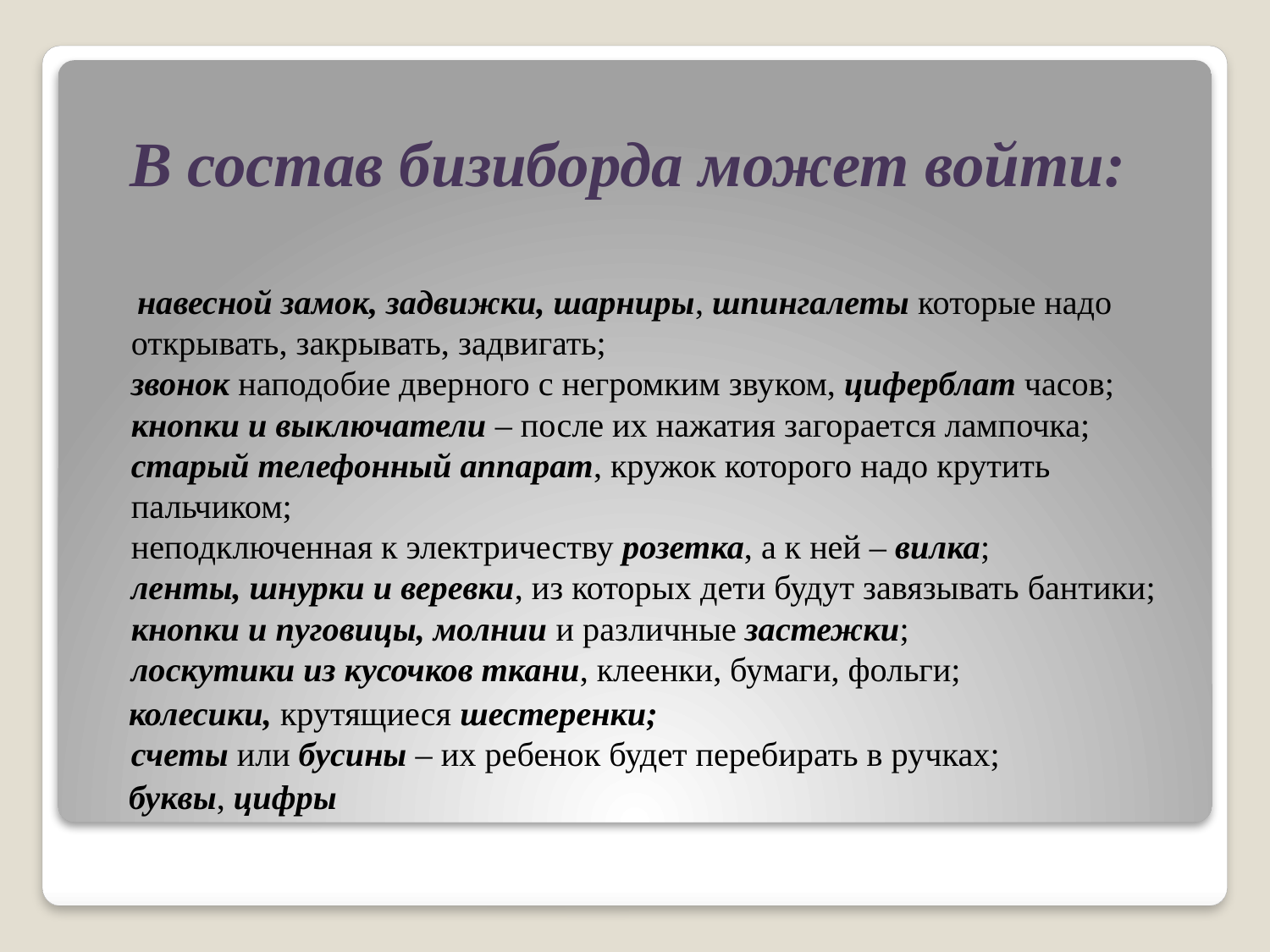

# В состав бизиборда может войти:
     навесной замок, задвижки, шарниры, шпингалеты которые надо открывать, закрывать, задвигать;
звонок наподобие дверного с негромким звуком, циферблат часов;
кнопки и выключатели – после их нажатия загорается лампочка;
старый телефонный аппарат, кружок которого надо крутить пальчиком;
неподключенная к электричеству розетка, а к ней – вилка;
ленты, шнурки и веревки, из которых дети будут завязывать бантики;
кнопки и пуговицы, молнии и различные застежки;
лоскутики из кусочков ткани, клеенки, бумаги, фольги;
    колесики, крутящиеся шестеренки;
счеты или бусины – их ребенок будет перебирать в ручках;
    буквы, цифры